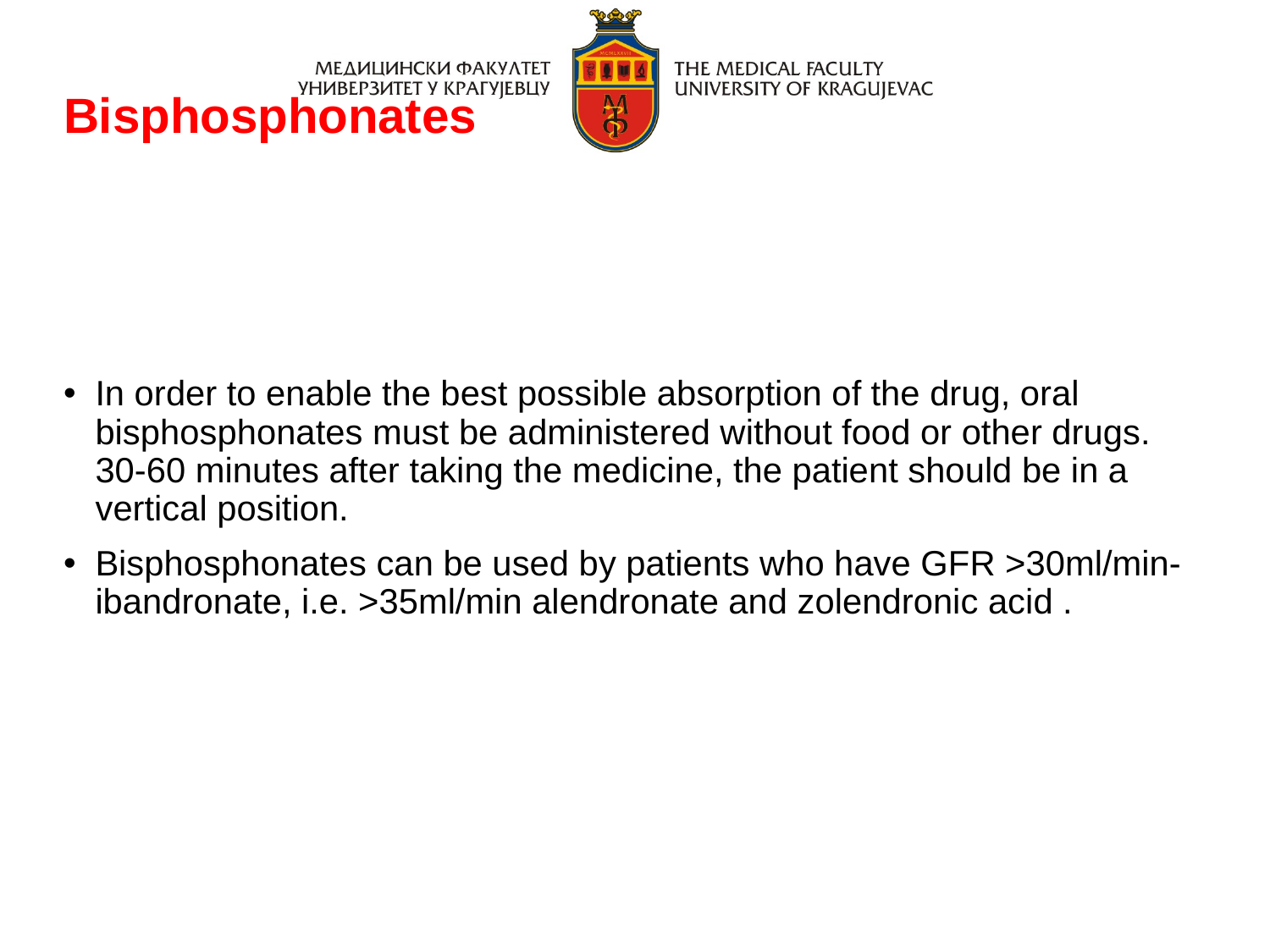

# Bisphosphonates
In order to enable the best possible absorption of the drug, oral bisphosphonates must be administered without food or other drugs. 30-60 minutes after taking the medicine, the patient should be in a vertical position.
Bisphosphonates can be used by patients who have GFR >30ml/min-ibandronate, i.e. >35ml/min alendronate and zolendronic acid .